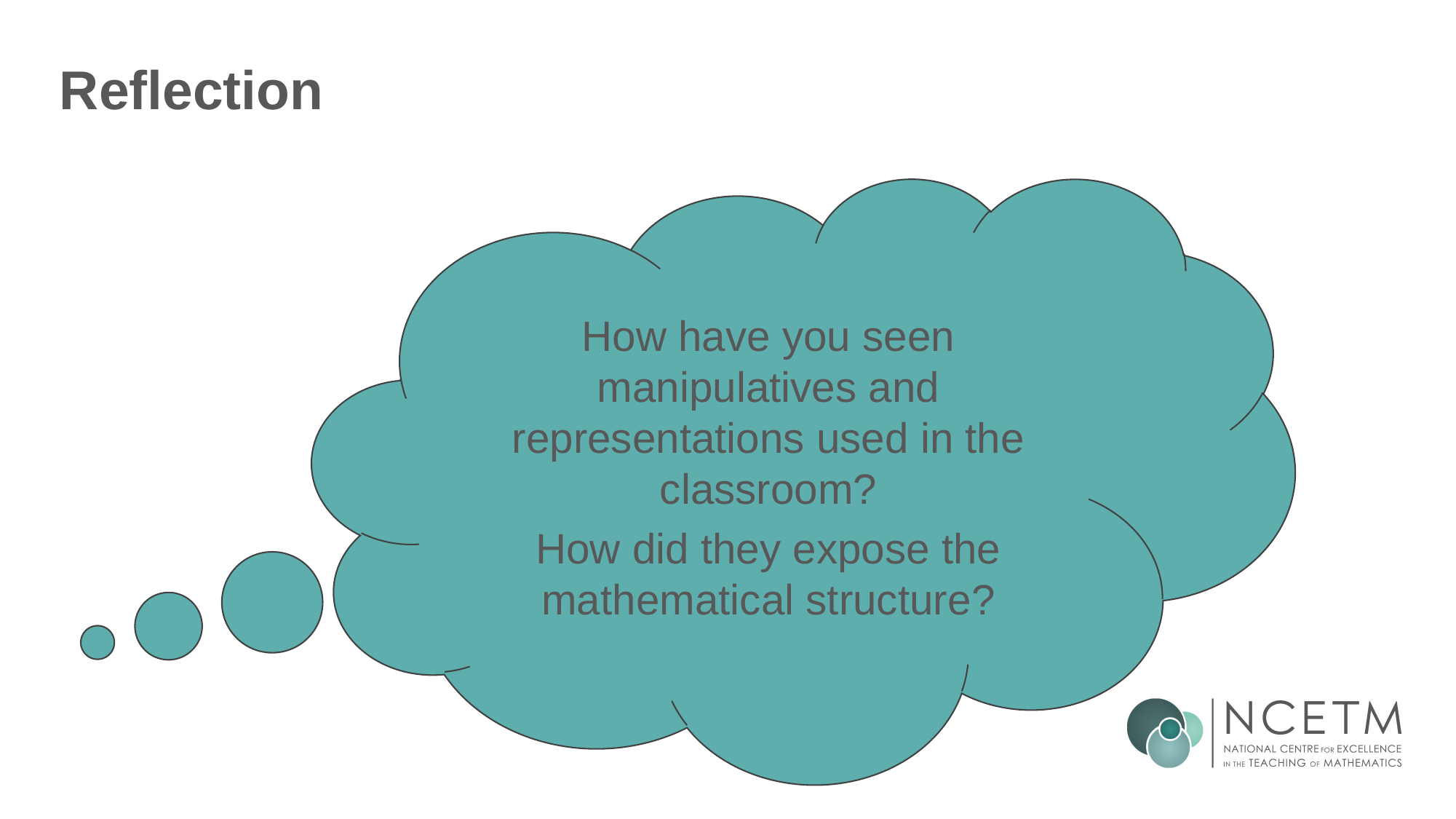

# Reflection

How have you seen manipulatives and representations used in the classroom?
How did they expose the mathematical structure?